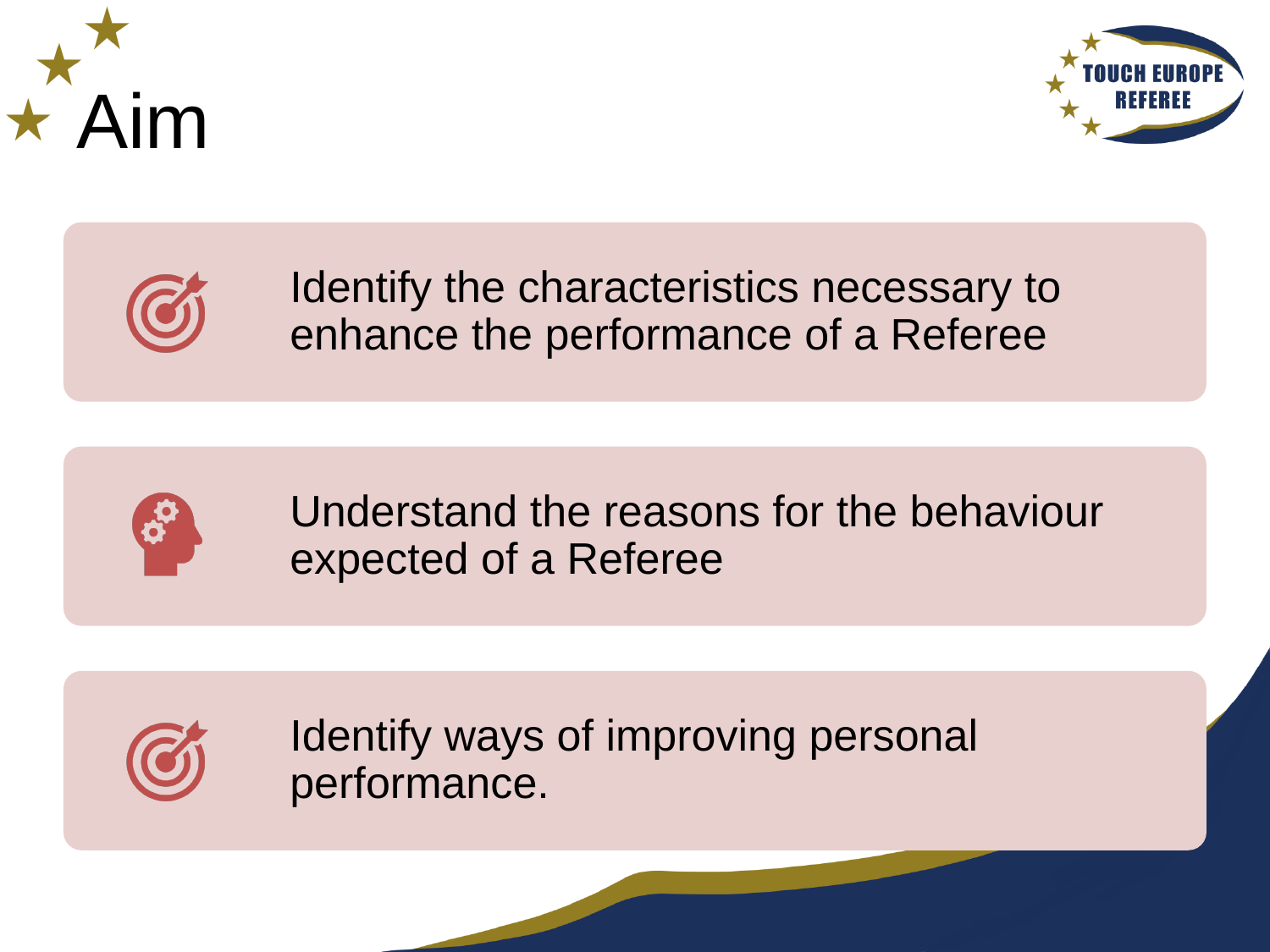

# Aim
Identify the characteristics necessary to enhance the performance of a Referee
Understand the reasons for the behaviour expected of a Referee
Identify ways of improving personal performance.